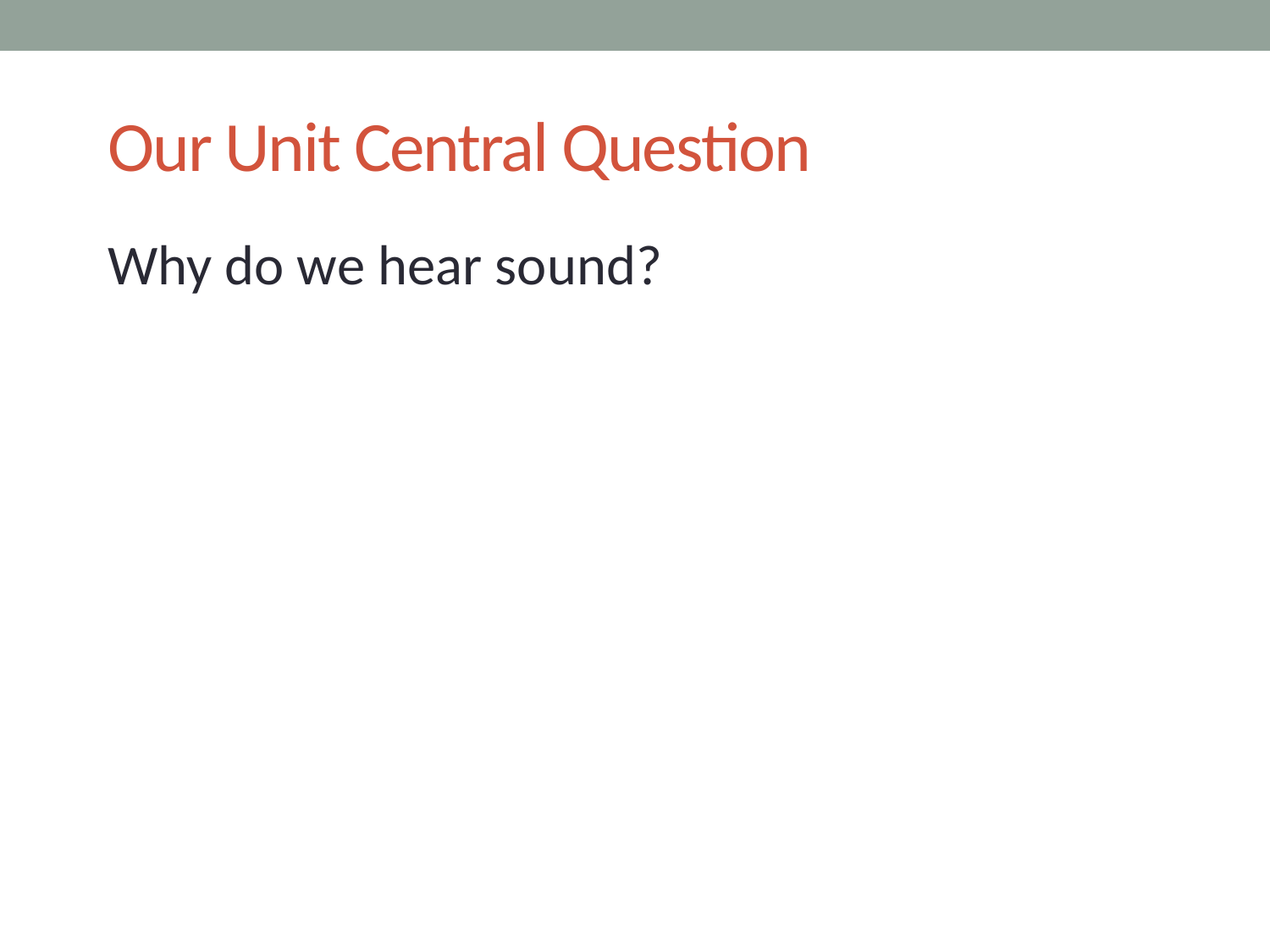

# Our Unit Central Question
Why do we hear sound?